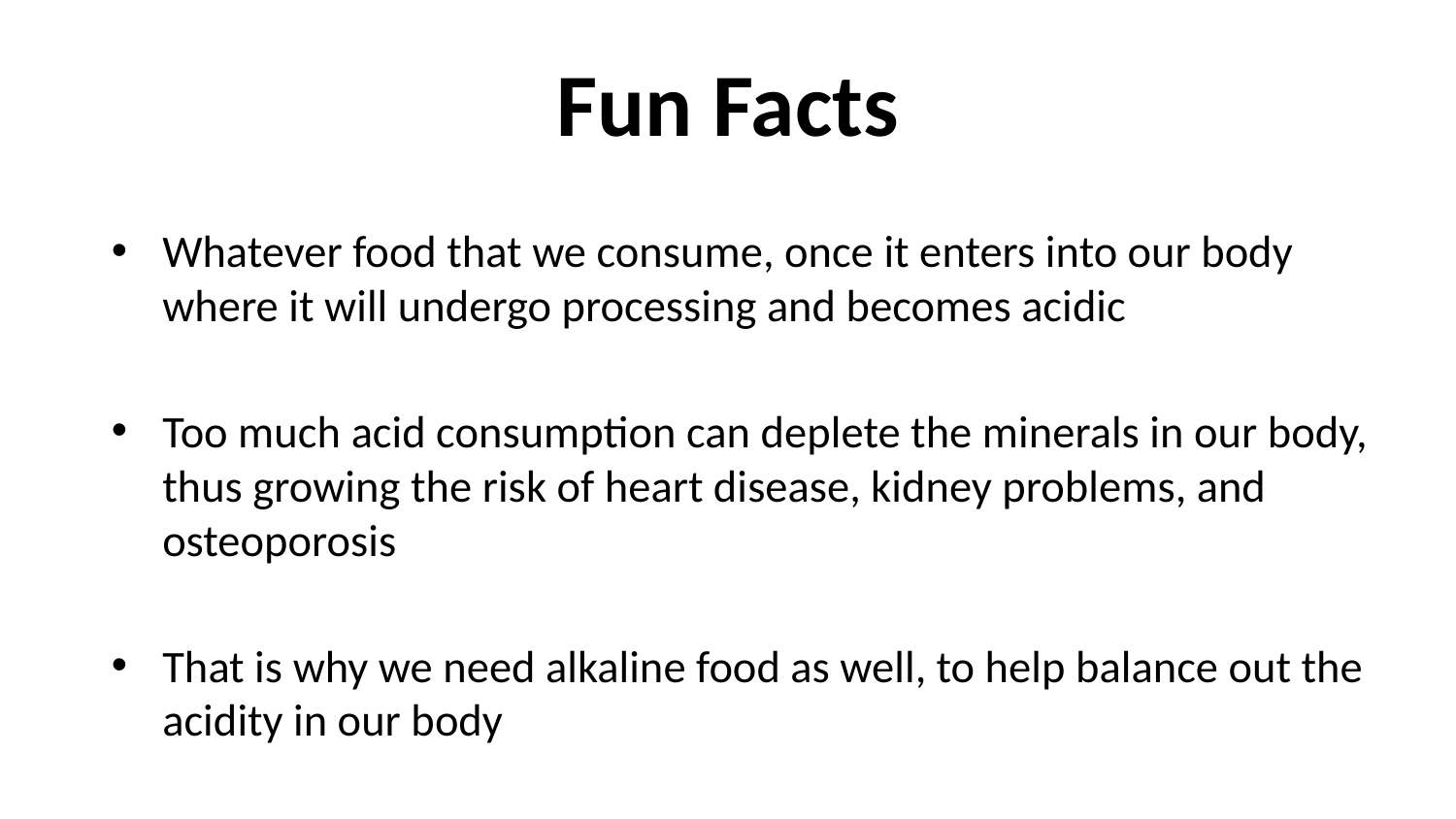

# Fun Facts
Whatever food that we consume, once it enters into our body where it will undergo processing and becomes acidic

Too much acid consumption can deplete the minerals in our body, thus growing the risk of heart disease, kidney problems, and osteoporosis

That is why we need alkaline food as well, to help balance out the acidity in our body